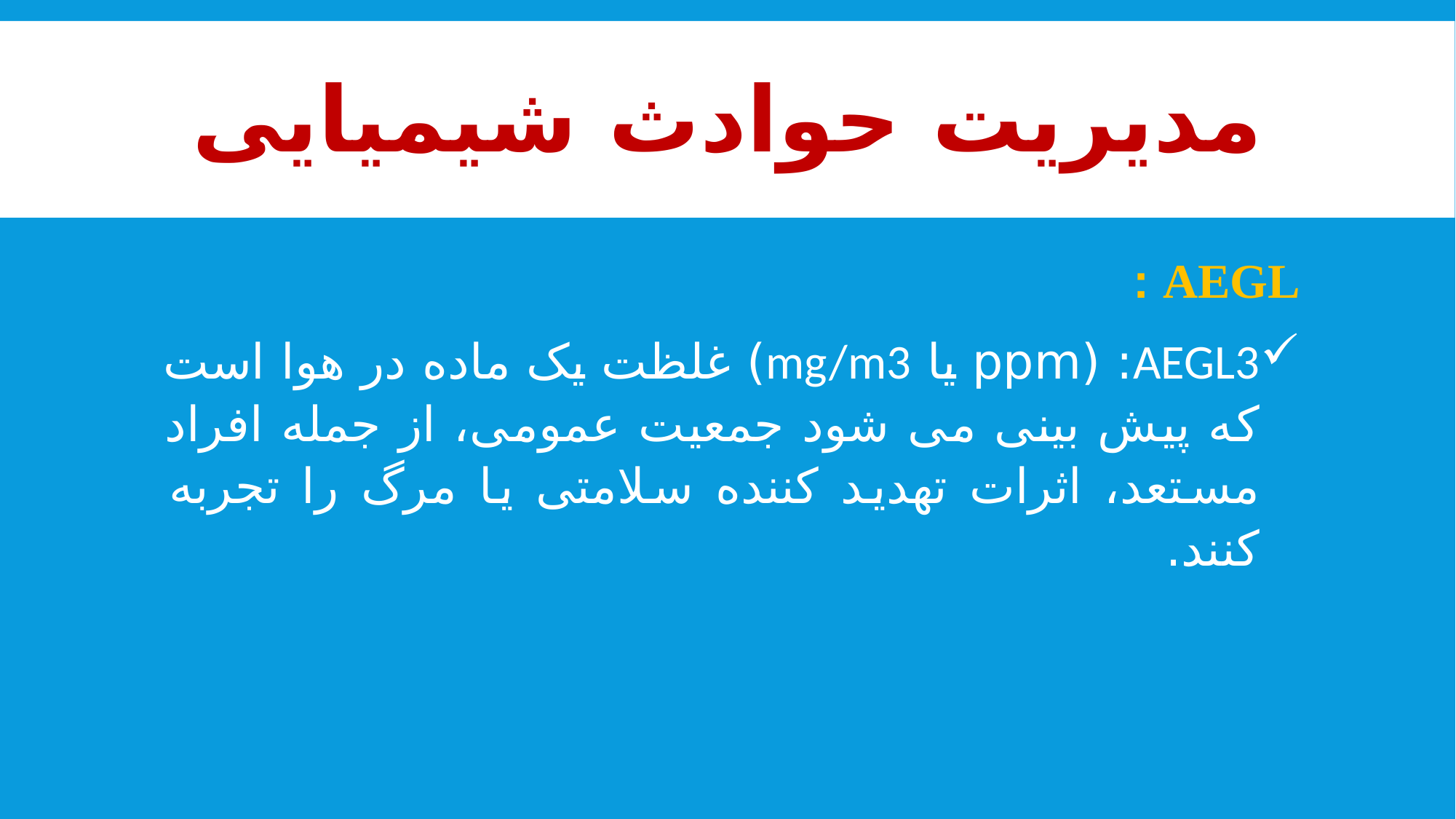

# مدیریت حوادث شیمیایی
AEGL :
AEGL3: (ppm یا mg/m3) غلظت یک ماده در هوا است که پیش بینی می شود جمعیت عمومی، از جمله افراد مستعد، اثرات تهدید کننده سلامتی یا مرگ را تجربه کنند.